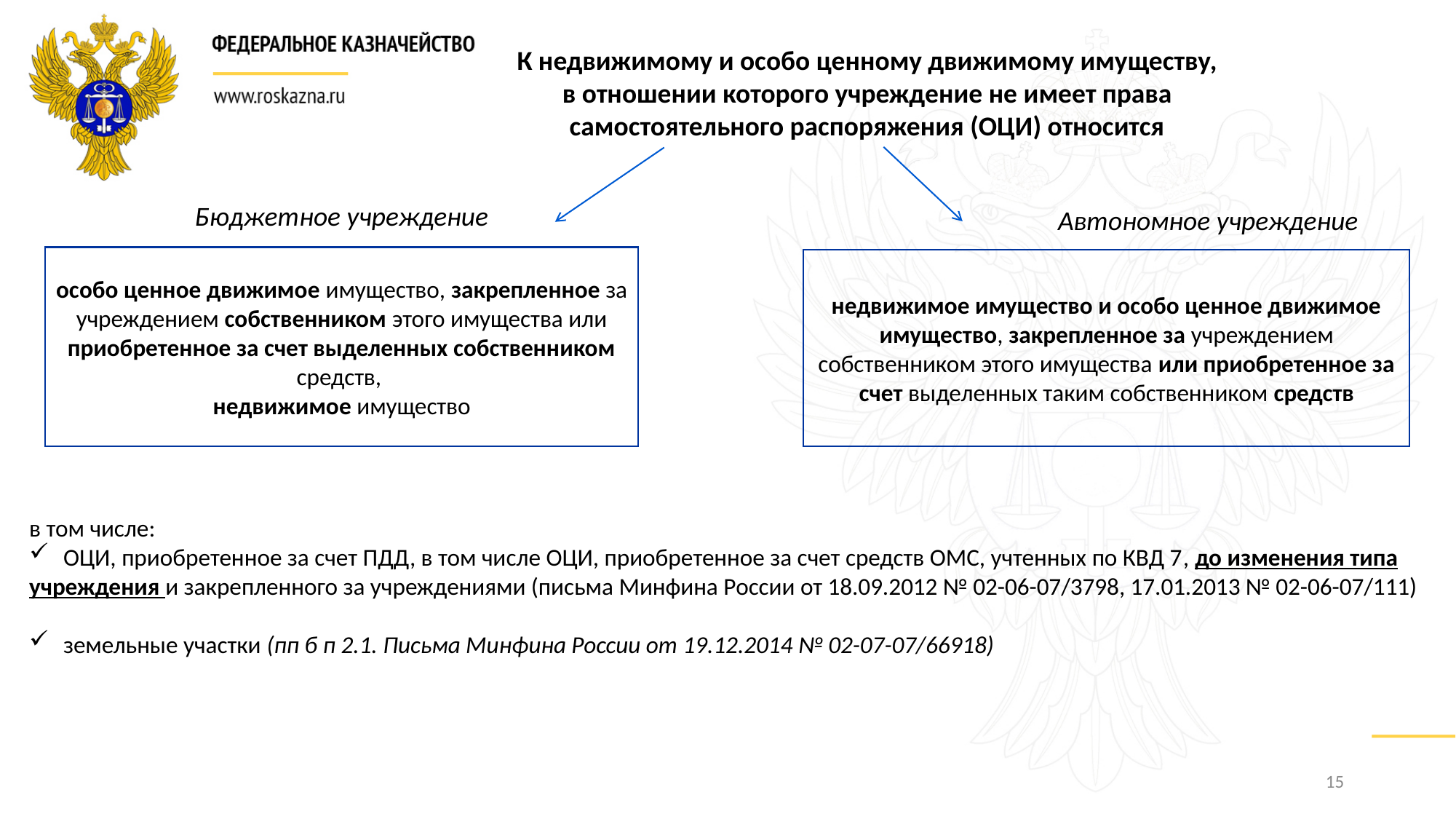

К недвижимому и особо ценному движимому имуществу, в отношении которого учреждение не имеет права самостоятельного распоряжения (ОЦИ) относится
Бюджетное учреждение
Автономное учреждение
особо ценное движимое имущество, закрепленное за учреждением собственником этого имущества или приобретенное за счет выделенных собственником средств,
недвижимое имущество
недвижимое имущество и особо ценное движимое имущество, закрепленное за учреждением собственником этого имущества или приобретенное за счет выделенных таким собственником средств
в том числе:
ОЦИ, приобретенное за счет ПДД, в том числе ОЦИ, приобретенное за счет средств ОМС, учтенных по КВД 7, до изменения типа
учреждения и закрепленного за учреждениями (письма Минфина России от 18.09.2012 № 02-06-07/3798, 17.01.2013 № 02-06-07/111)

земельные участки (пп б п 2.1. Письма Минфина России от 19.12.2014 № 02-07-07/66918)

15